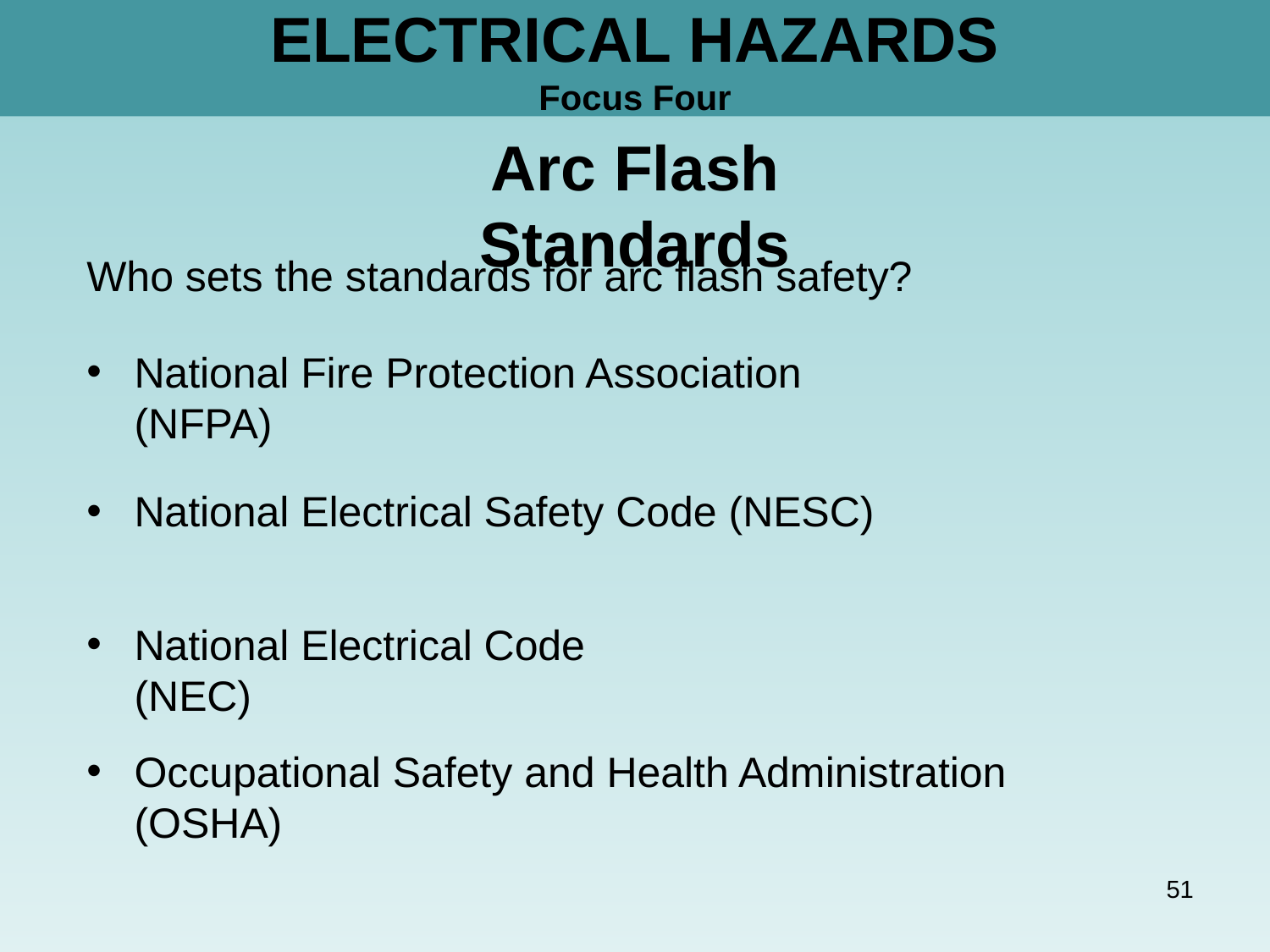

# ELECTRICAL HAZARDS Focus Four
Arc Flash Standards
Who sets the standards for arc flash safety?
National Fire Protection Association (NFPA)
National Electrical Safety Code (NESC)
National Electrical Code (NEC)
Occupational Safety and Health Administration (OSHA)
51